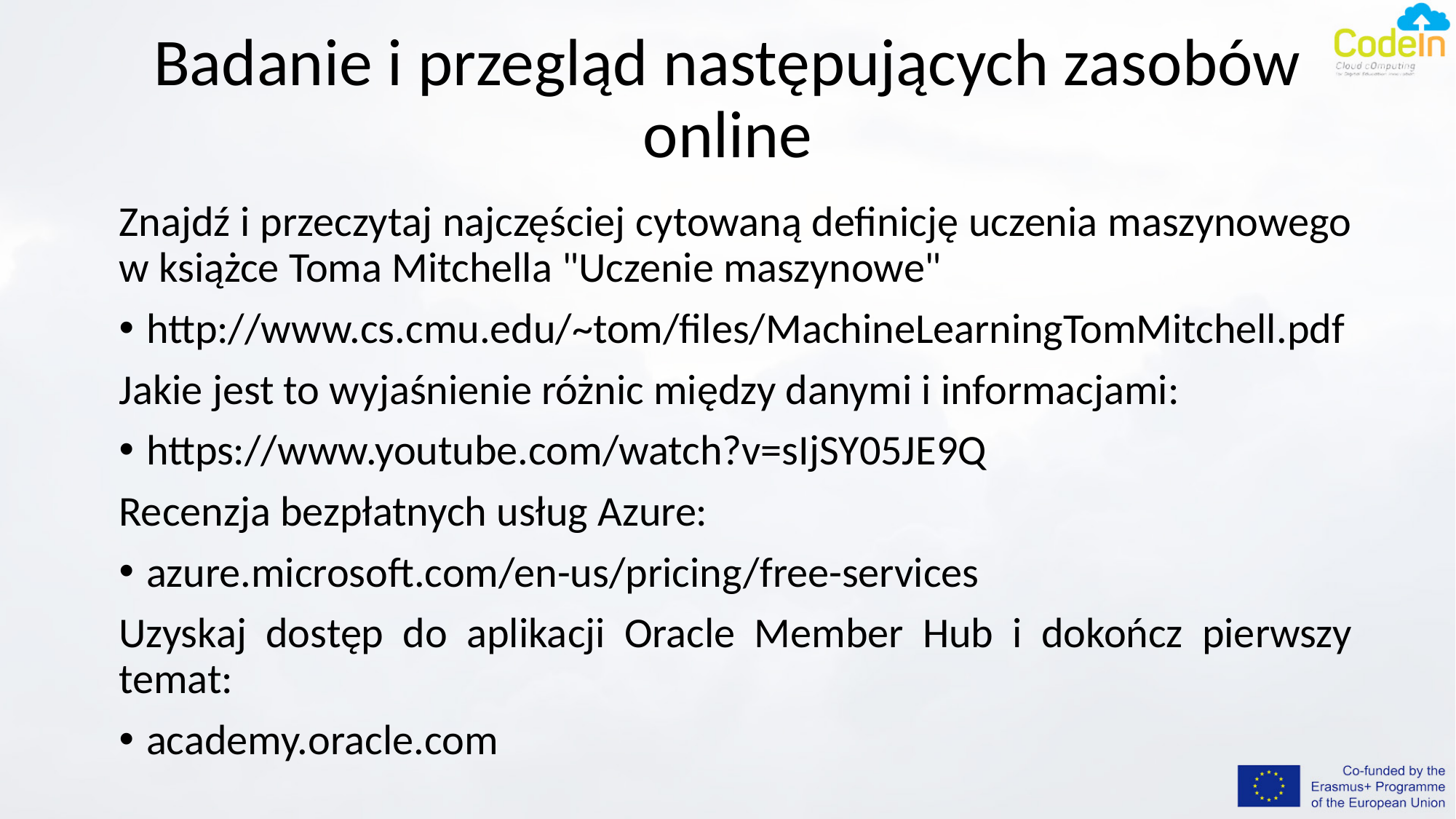

# Badanie i przegląd następujących zasobów online
Znajdź i przeczytaj najczęściej cytowaną definicję uczenia maszynowego w książce Toma Mitchella "Uczenie maszynowe"
http://www.cs.cmu.edu/~tom/files/MachineLearningTomMitchell.pdf
Jakie jest to wyjaśnienie różnic między danymi i informacjami:
https://www.youtube.com/watch?v=sIjSY05JE9Q
Recenzja bezpłatnych usług Azure:
azure.microsoft.com/en-us/pricing/free-services
Uzyskaj dostęp do aplikacji Oracle Member Hub i dokończ pierwszy temat:
academy.oracle.com